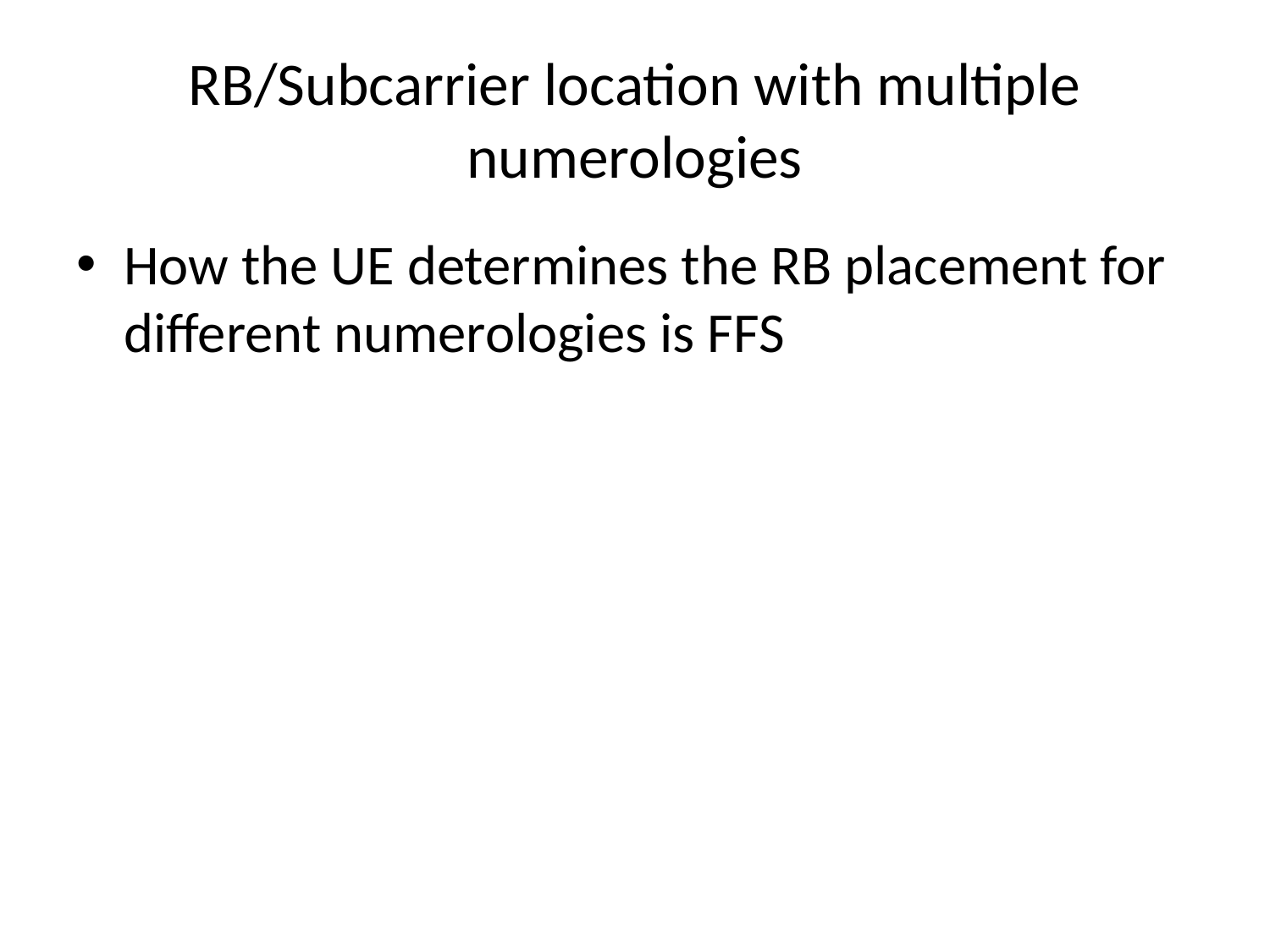

# RB/Subcarrier location with multiple numerologies
How the UE determines the RB placement for different numerologies is FFS